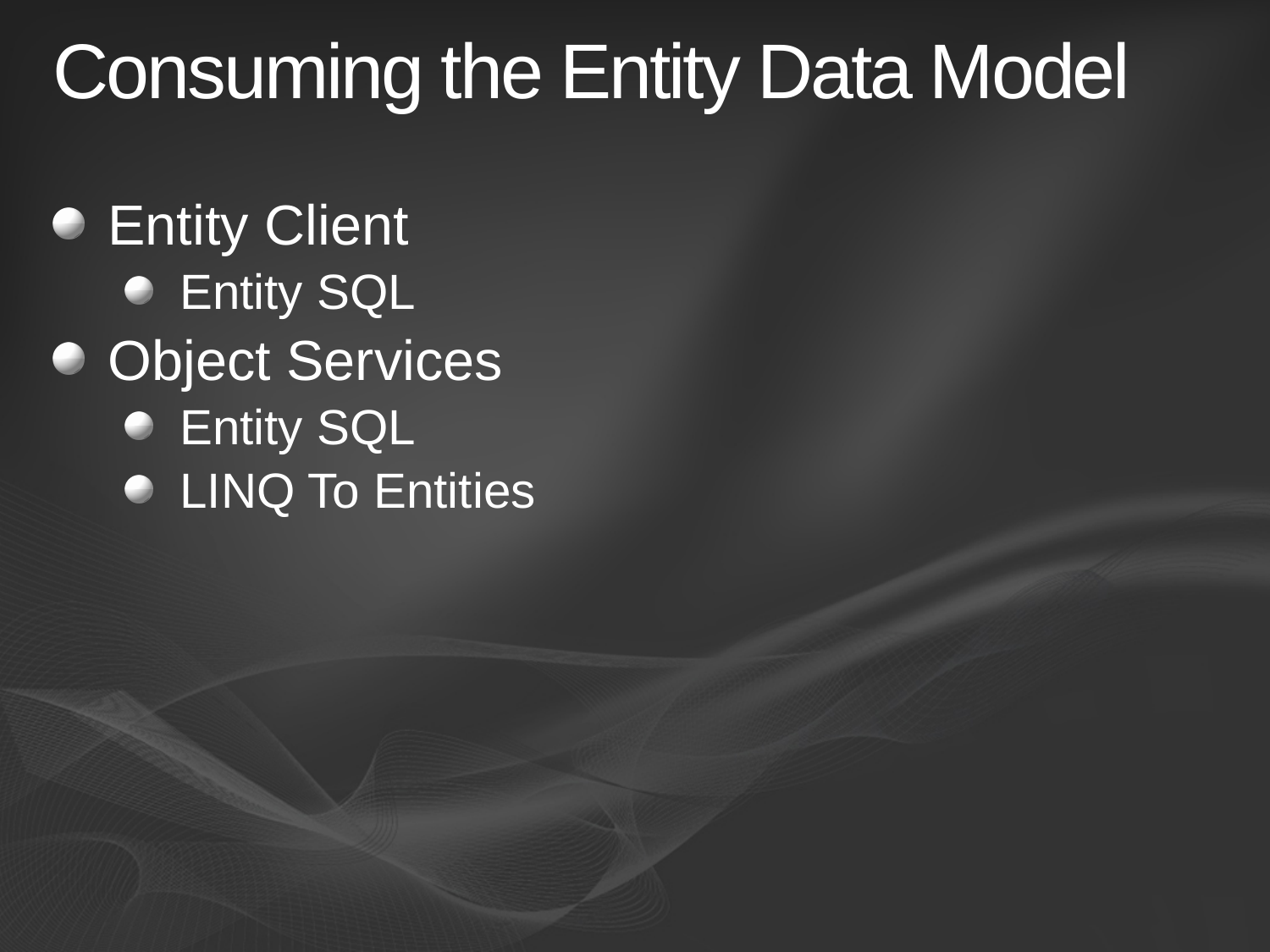

# Consuming the Entity Data Model
Entity Client
Entity SQL
Object Services
Entity SQL
LINQ To Entities